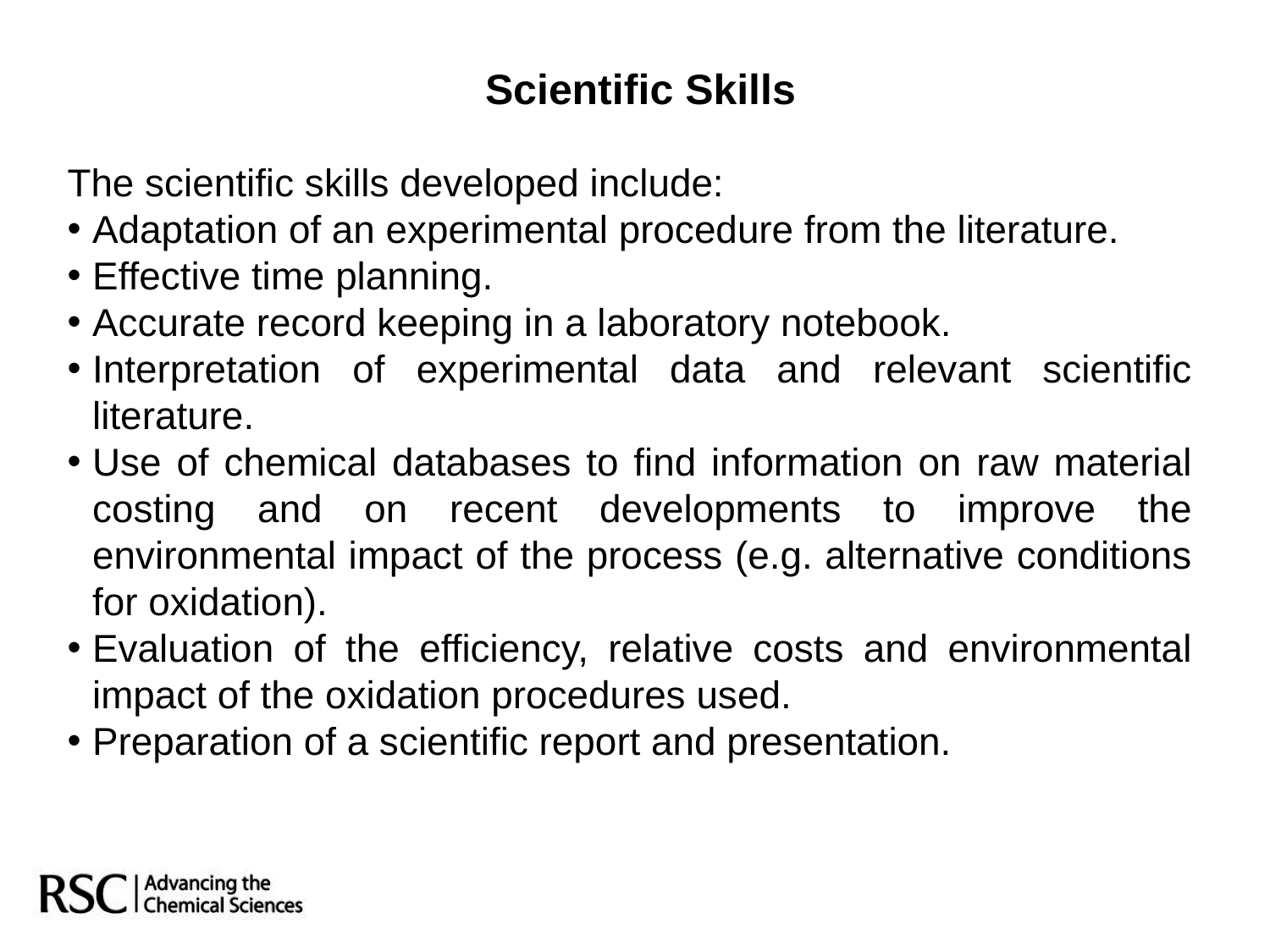

Scientific Skills
The scientific skills developed include:
Adaptation of an experimental procedure from the literature.
Effective time planning.
Accurate record keeping in a laboratory notebook.
Interpretation of experimental data and relevant scientific literature.
Use of chemical databases to find information on raw material costing and on recent developments to improve the environmental impact of the process (e.g. alternative conditions for oxidation).
Evaluation of the efficiency, relative costs and environmental impact of the oxidation procedures used.
Preparation of a scientific report and presentation.